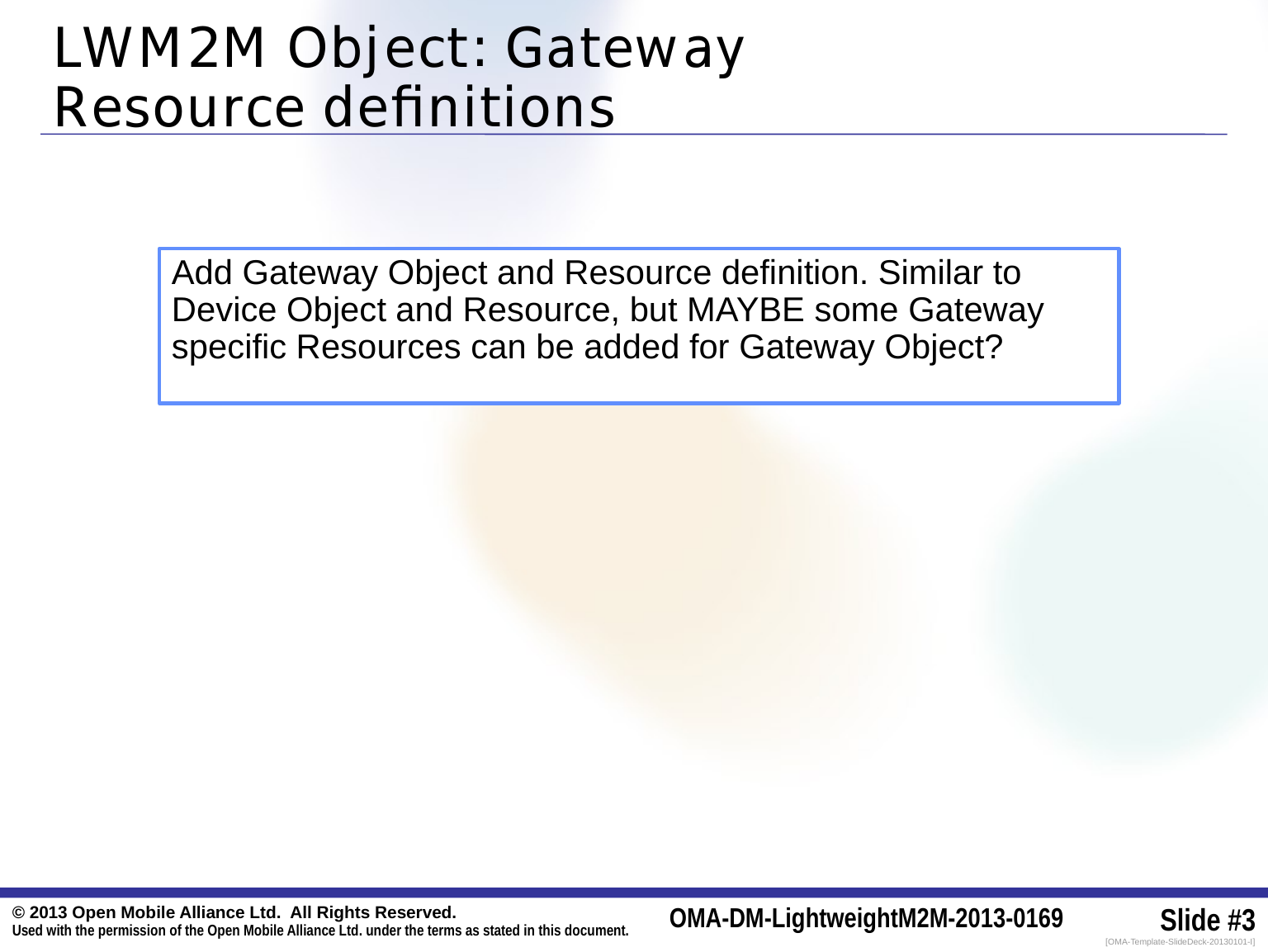

# LWM2M Object: Gateway Resource definitions
Add Gateway Object and Resource definition. Similar to Device Object and Resource, but MAYBE some Gateway specific Resources can be added for Gateway Object?